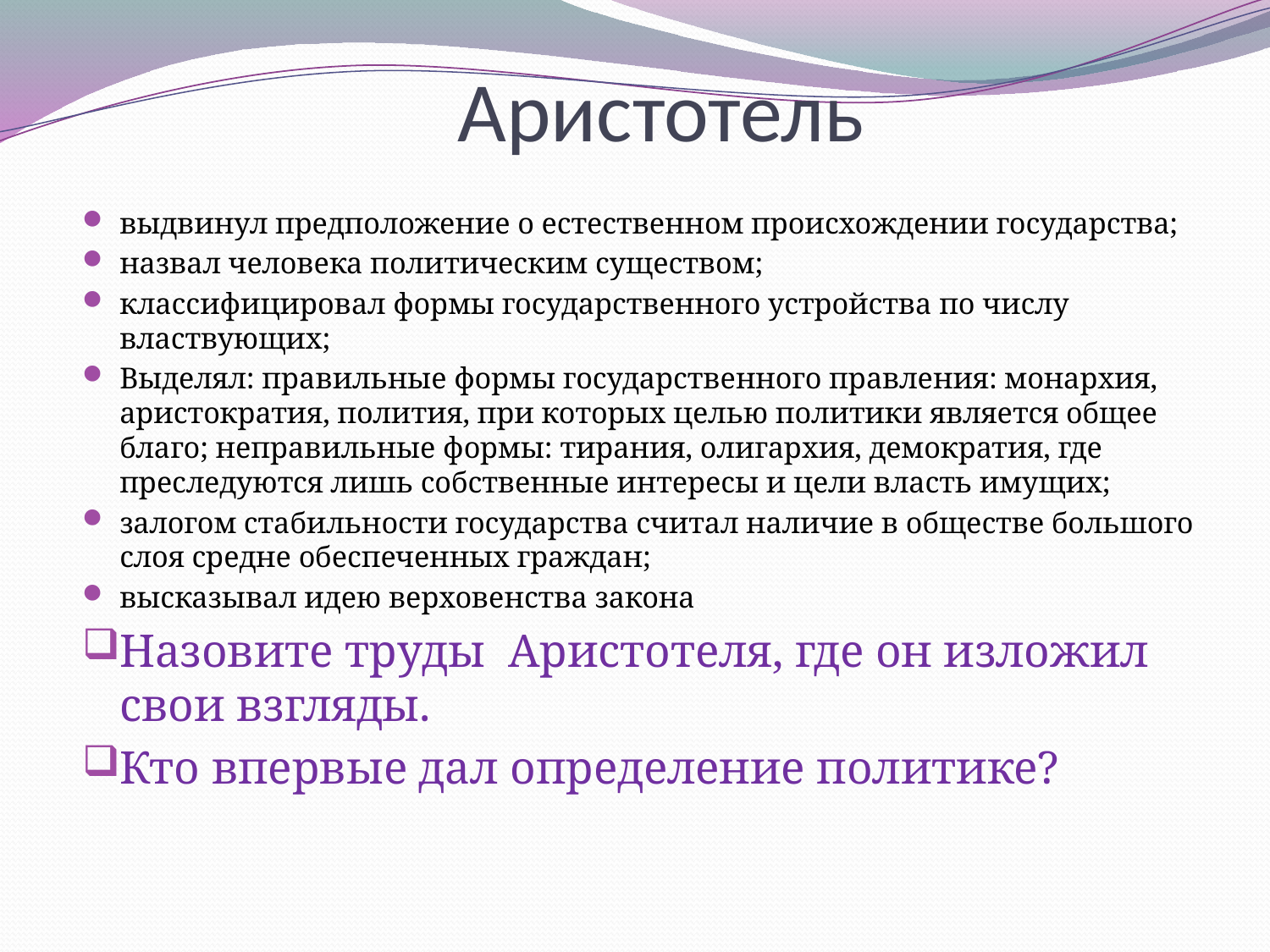

# Аристотель
выдвинул предположение о естественном происхождении государства;
назвал человека политическим существом;
классифицировал формы государственного устройства по числу властвующих;
Выделял: правильные формы государственного правления: монархия, аристократия, полития, при которых целью политики является общее благо; неправильные формы: тирания, олигархия, демократия, где преследуются лишь собственные интересы и цели власть имущих;
залогом стабильности государства считал наличие в обществе большого слоя средне обеспеченных граждан;
высказывал идею верховенства закона
Назовите труды  Аристотеля, где он изложил свои взгляды.
Кто впервые дал определение политике?